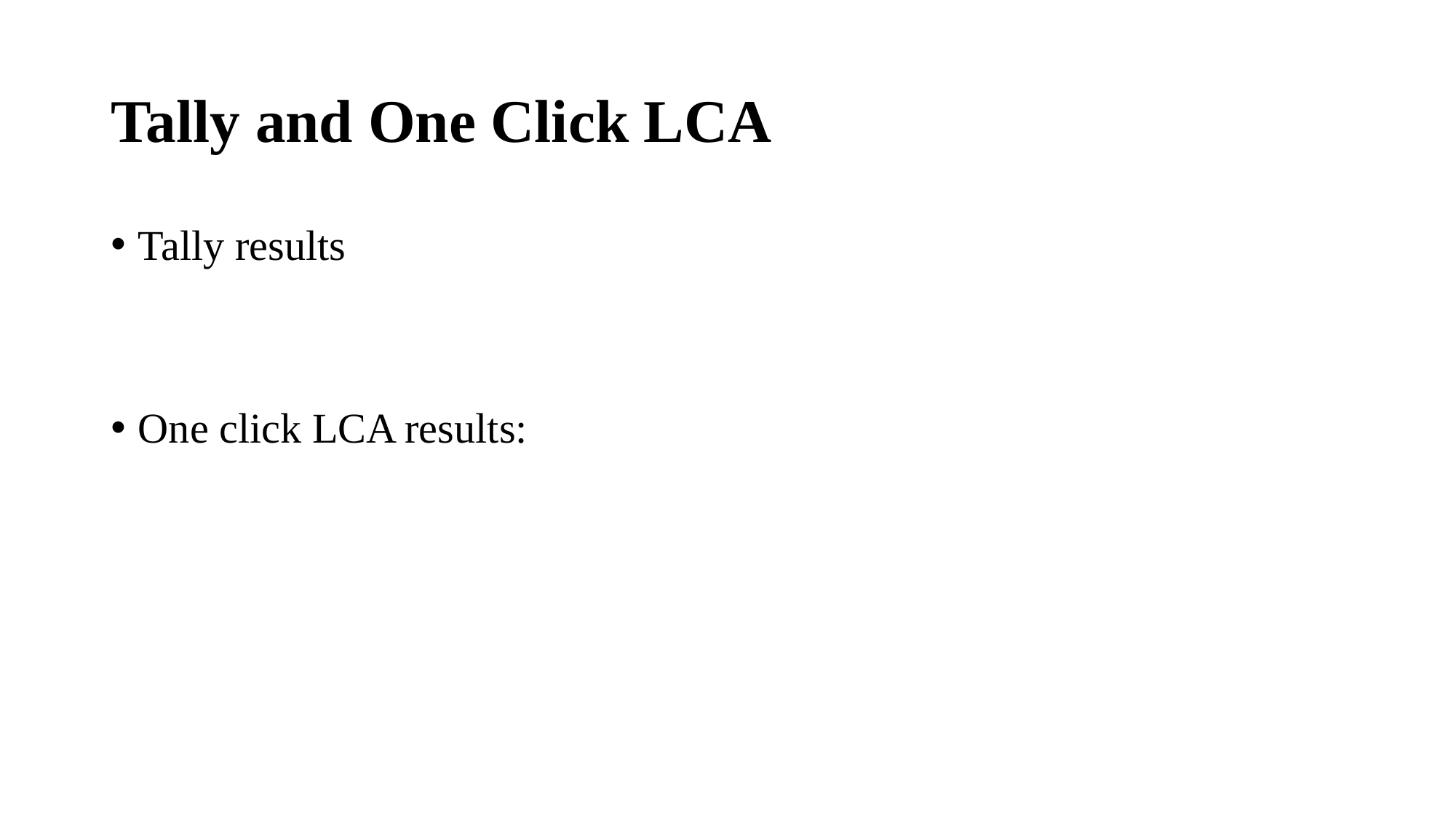

# Tally and One Click LCA
Tally results

One click LCA results: